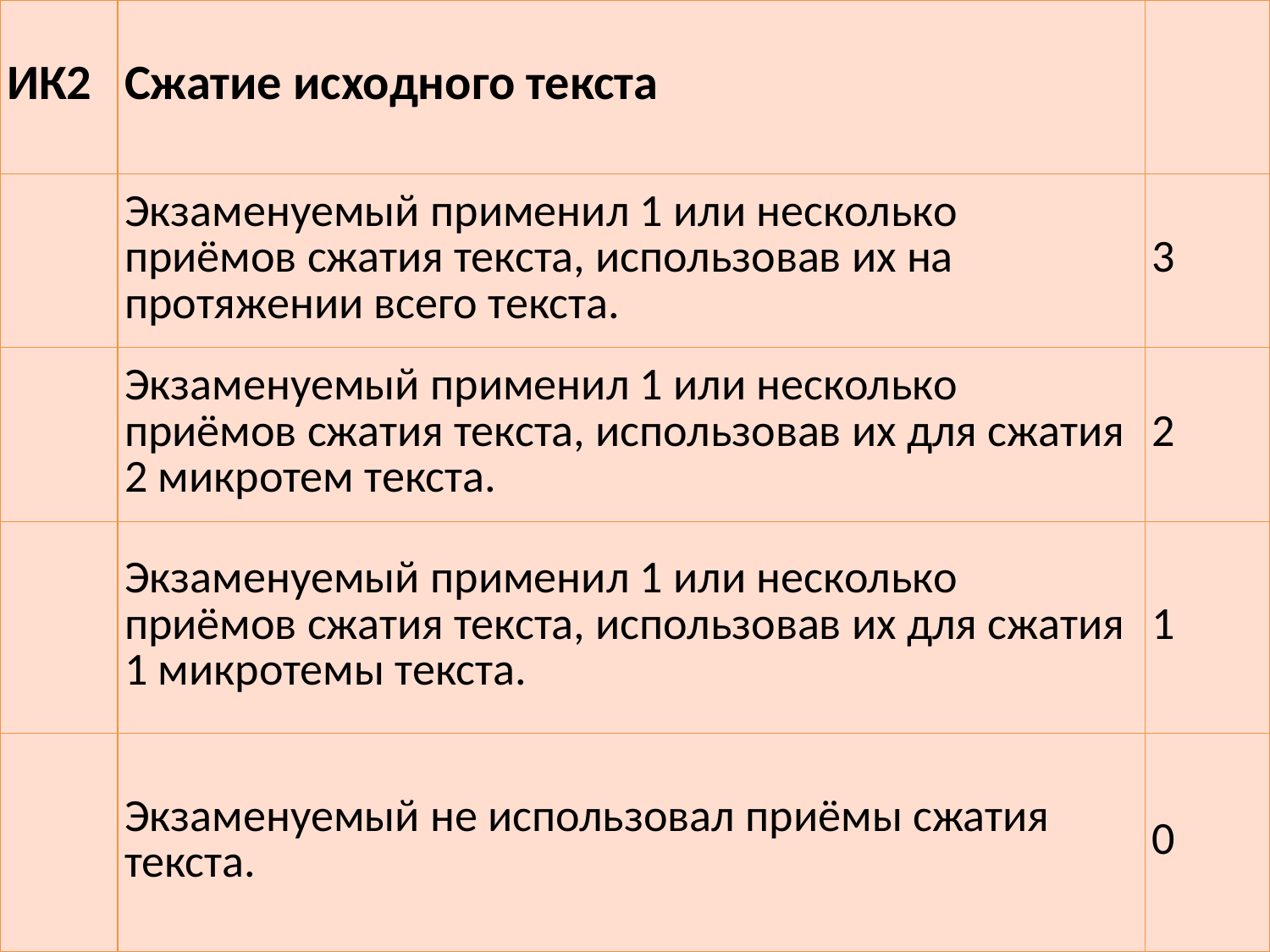

| ИК2 | Сжатие исходного текста |  |
| --- | --- | --- |
|  | Экзаменуемый применил 1 или несколько приёмов сжатия текста, использовав их на протяжении всего текста. | 3 |
|  | Экзаменуемый применил 1 или несколько приёмов сжатия текста, использовав их для сжатия 2 микротем текста. | 2 |
|  | Экзаменуемый применил 1 или несколько приёмов сжатия текста, использовав их для сжатия 1 микротемы текста. | 1 |
|  | Экзаменуемый не использовал приёмы сжатия текста. | 0 |